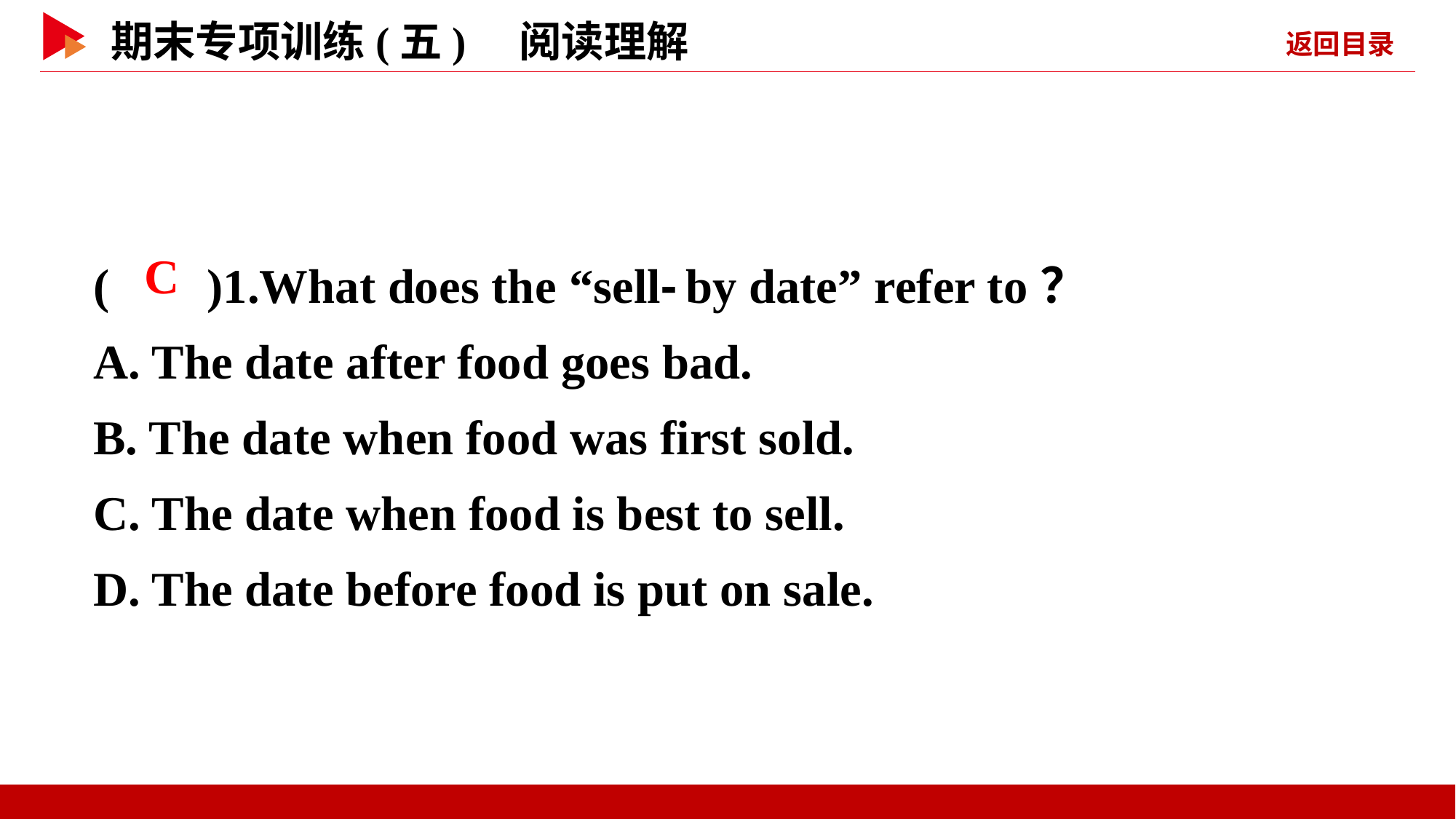

(        )1.What does the “sell⁃by date” refer to？
A. The date after food goes bad.
B. The date when food was first sold.
C. The date when food is best to sell.
D. The date before food is put on sale.
   C